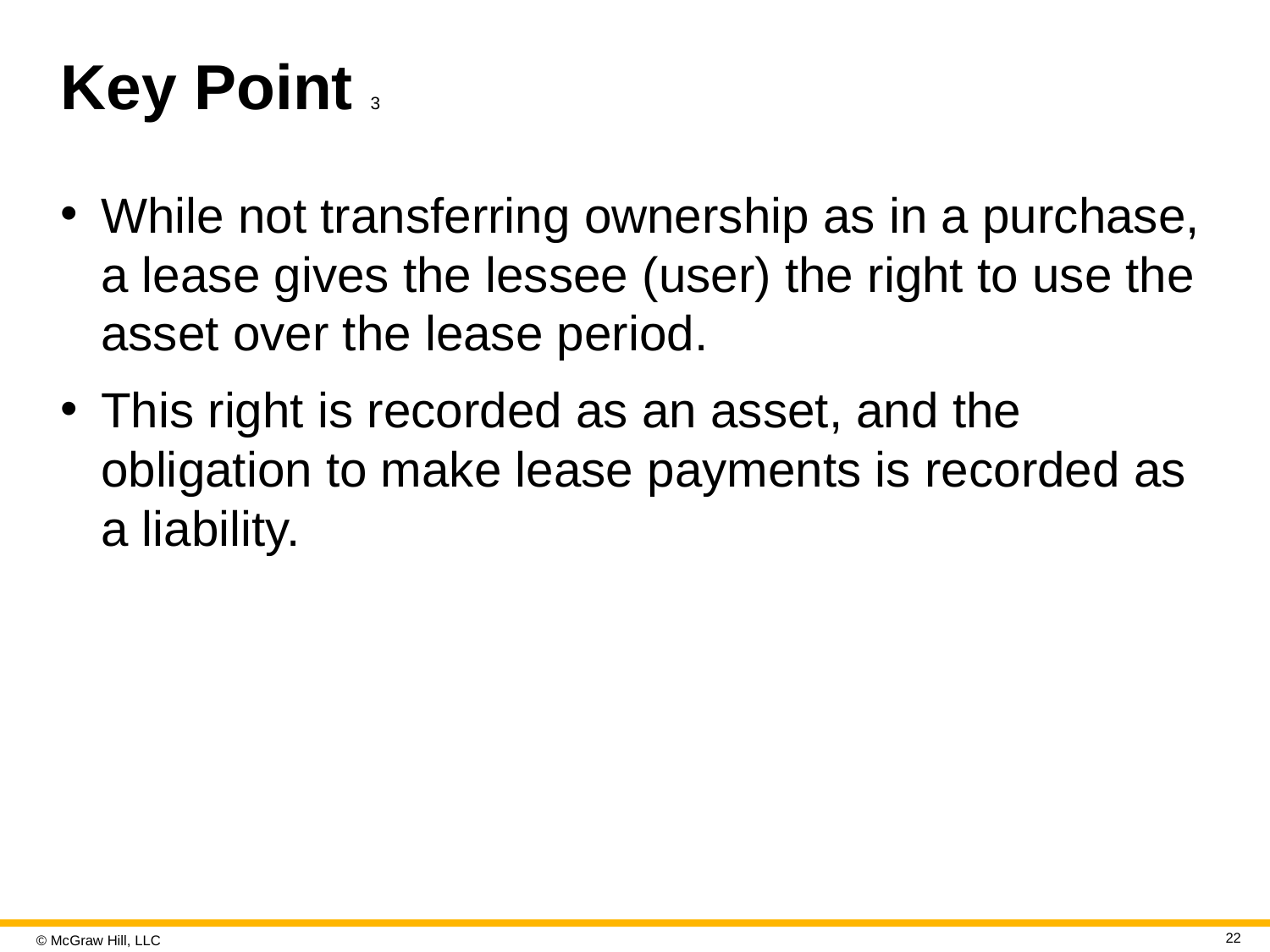

# Key Point 3
While not transferring ownership as in a purchase, a lease gives the lessee (user) the right to use the asset over the lease period.
This right is recorded as an asset, and the obligation to make lease payments is recorded as a liability.
22